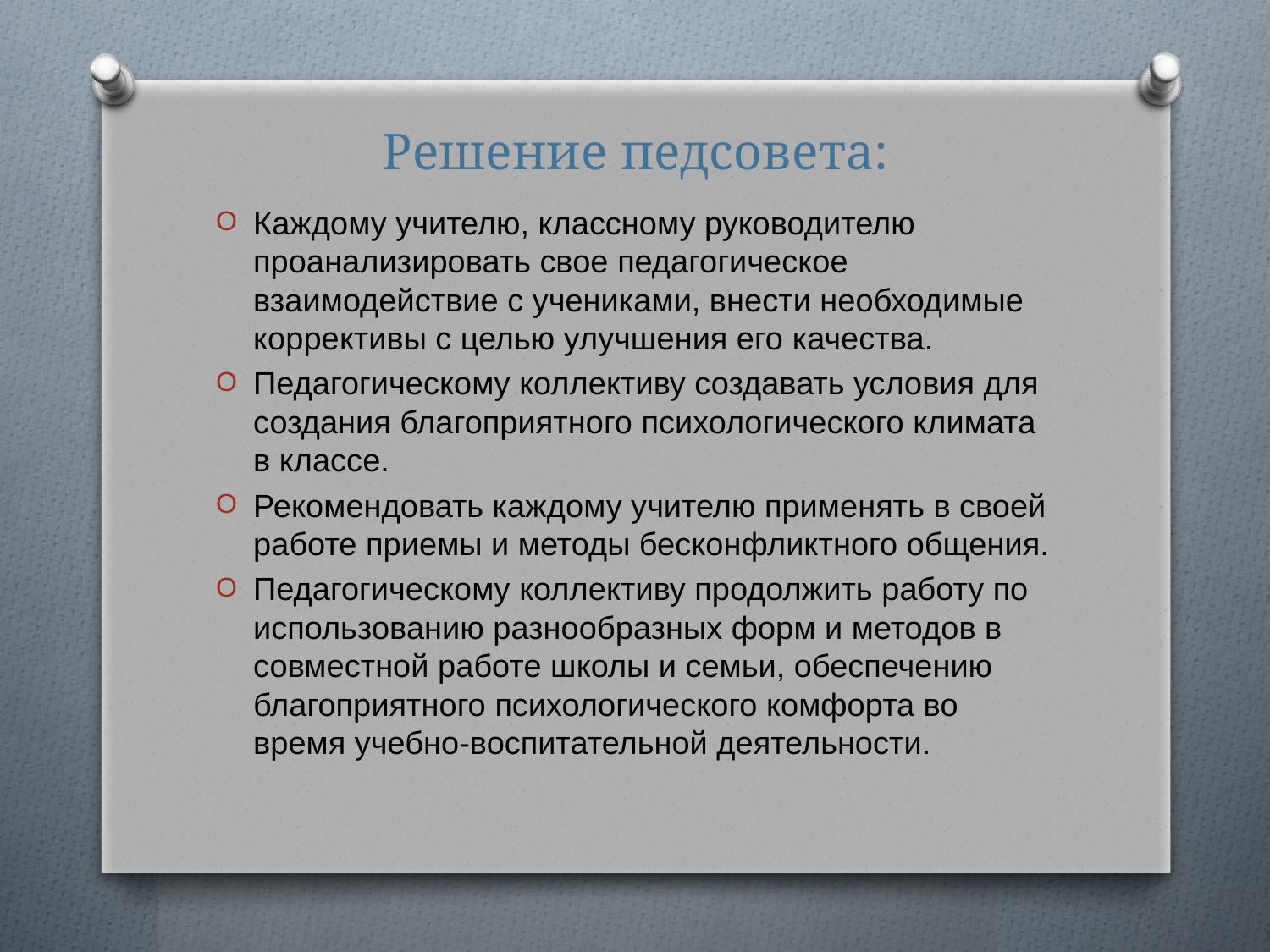

# Решение педсовета:
Каждому учителю, классному руководителю проанализировать свое педагогическое взаимодействие с учениками, внести необходимые коррективы с целью улучшения его качества.
Педагогическому коллективу создавать условия для создания благоприятного психологического климата в классе.
Рекомендовать каждому учителю применять в своей работе приемы и методы бесконфликтного общения.
Педагогическому коллективу продолжить работу по использованию разнообразных форм и методов в совместной работе школы и семьи, обеспечению благоприятного психологического комфорта во время учебно-воспитательной деятельности.